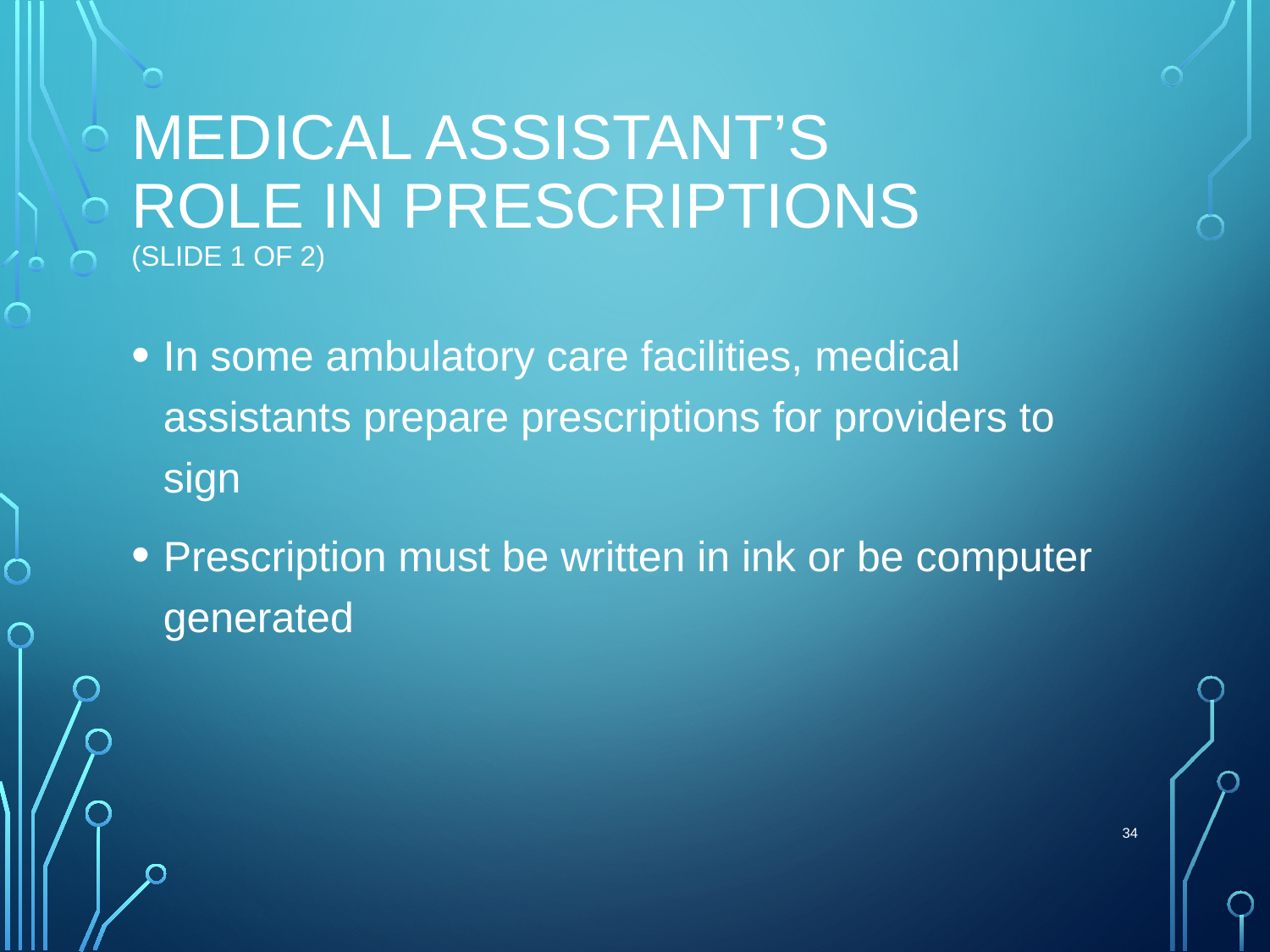

# Medical Assistant’s Role in Prescriptions (Slide 1 of 2)
In some ambulatory care facilities, medical assistants prepare prescriptions for providers to sign
Prescription must be written in ink or be computer generated
 34